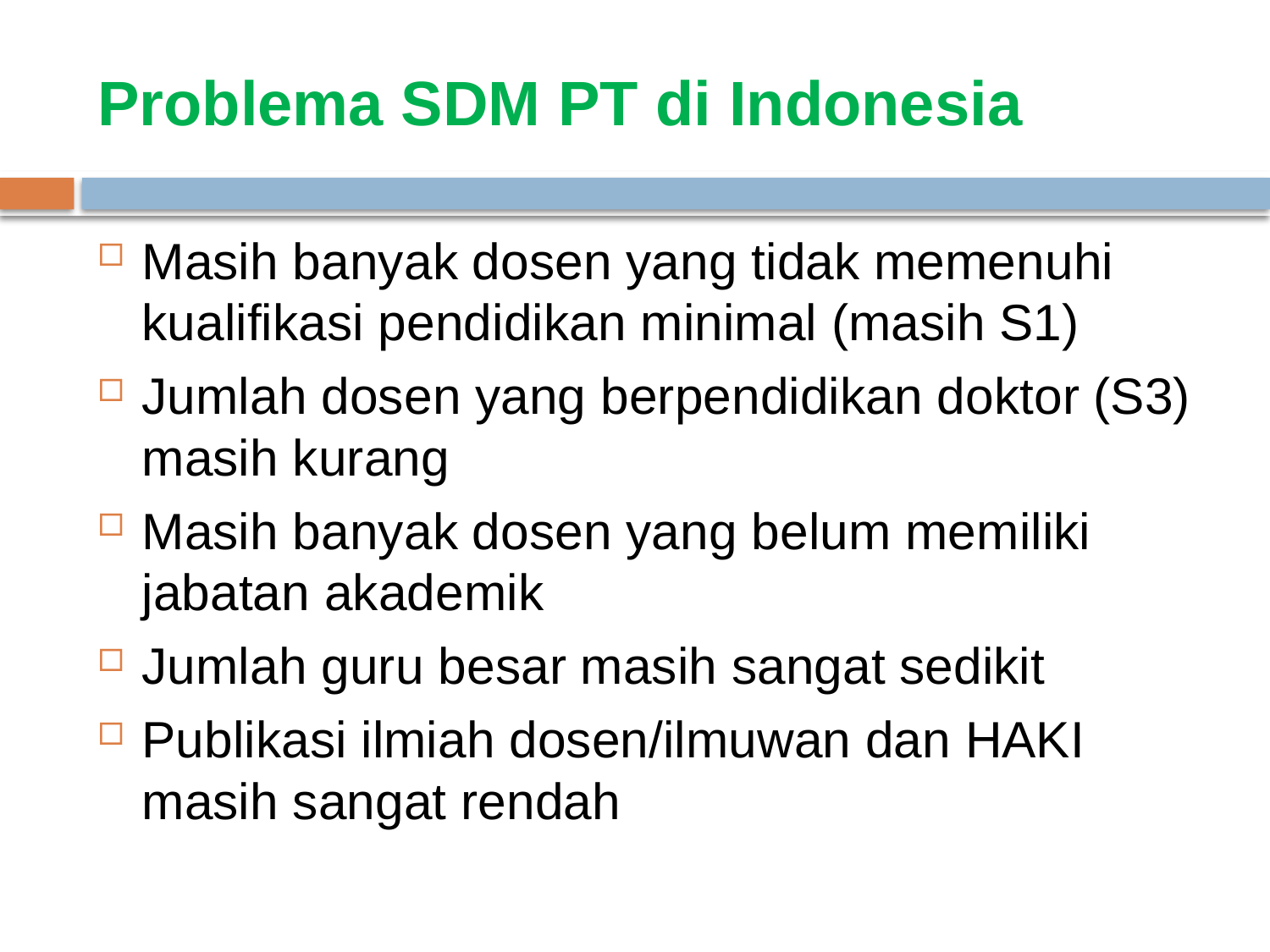

# Problema SDM PT di Indonesia
Masih banyak dosen yang tidak memenuhi kualifikasi pendidikan minimal (masih S1)
Jumlah dosen yang berpendidikan doktor (S3) masih kurang
Masih banyak dosen yang belum memiliki jabatan akademik
Jumlah guru besar masih sangat sedikit
Publikasi ilmiah dosen/ilmuwan dan HAKI masih sangat rendah